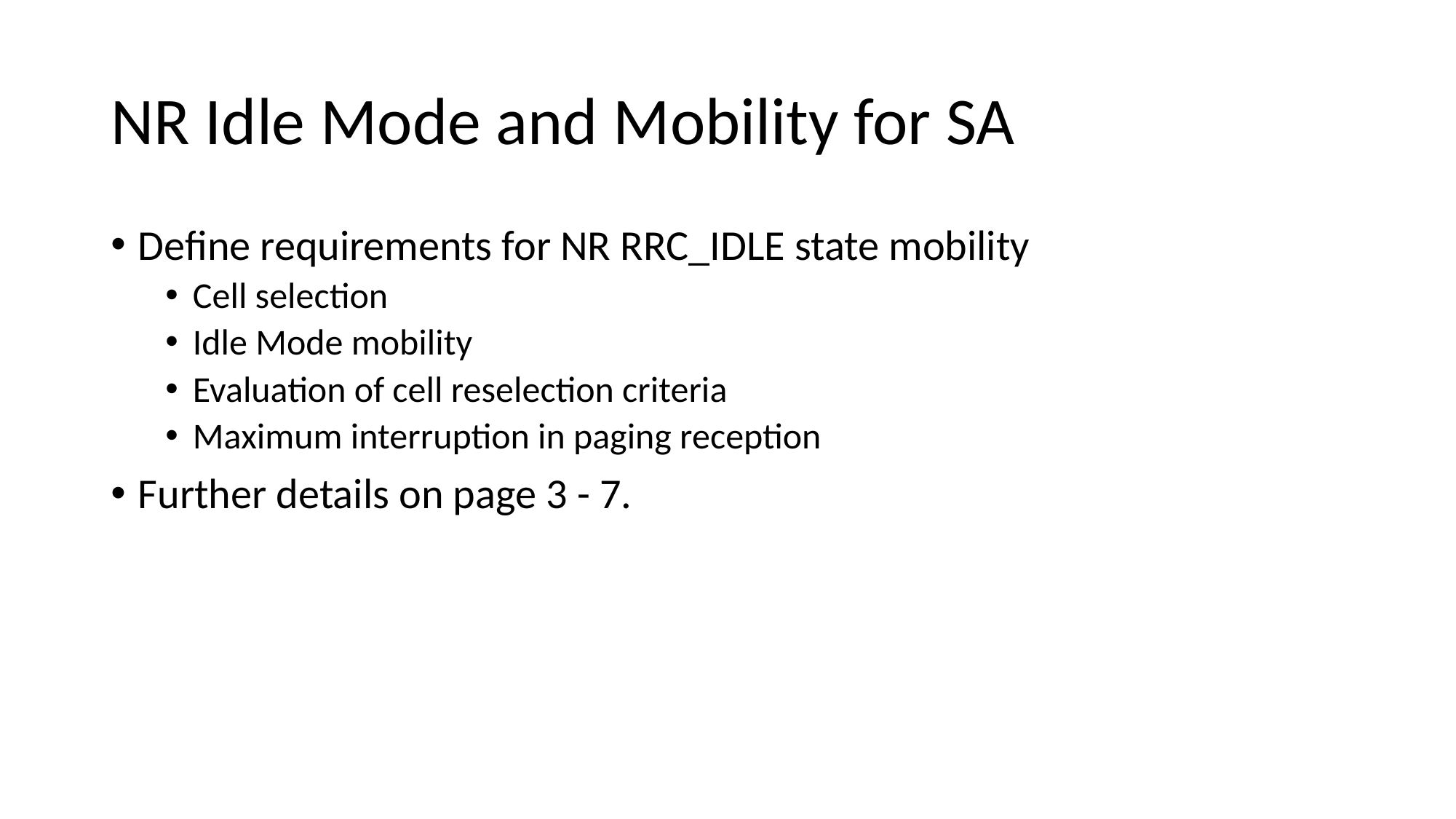

# NR Idle Mode and Mobility for SA
Define requirements for NR RRC_IDLE state mobility
Cell selection
Idle Mode mobility
Evaluation of cell reselection criteria
Maximum interruption in paging reception
Further details on page 3 - 7.